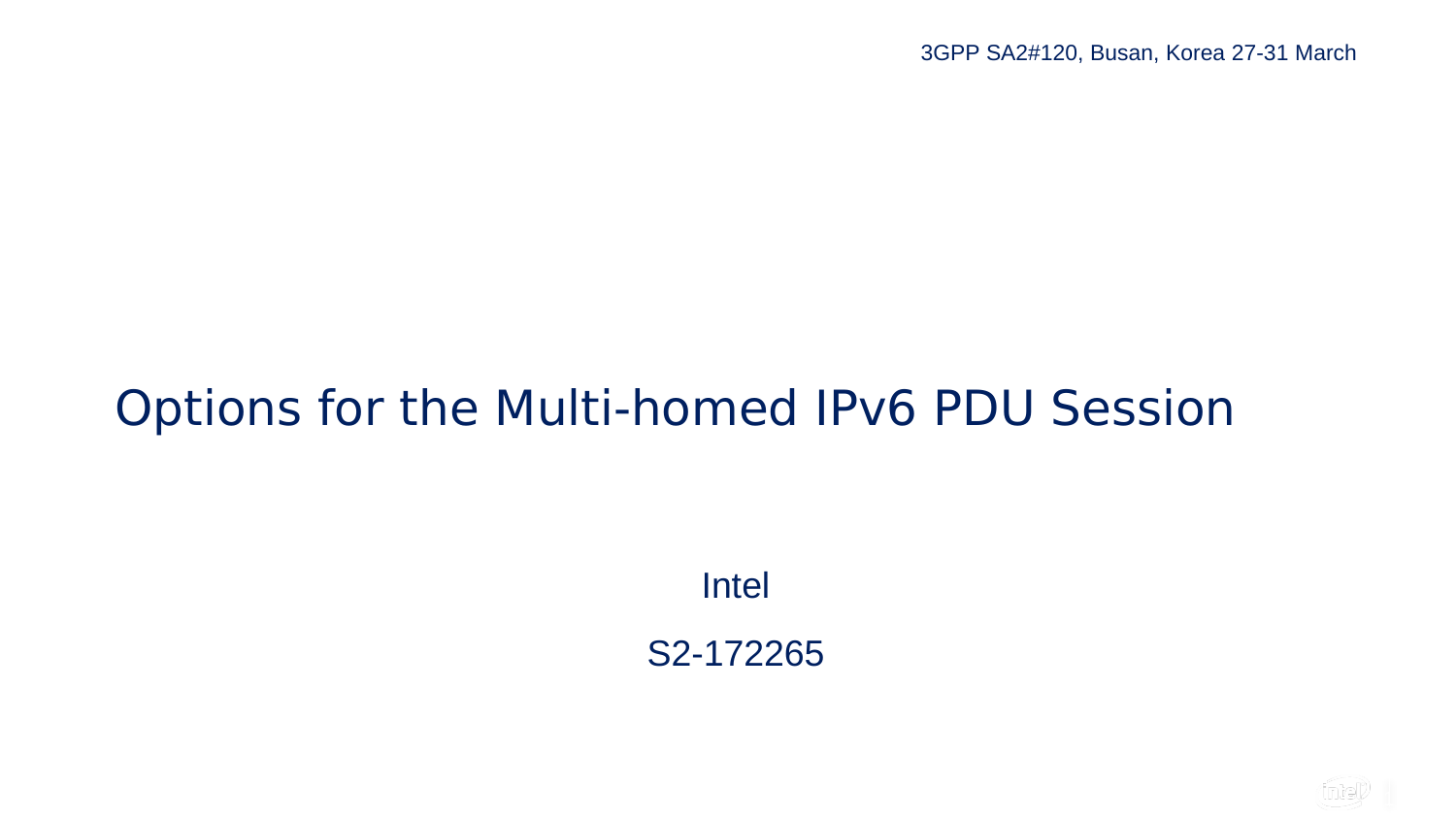

3GPP SA2#120, Busan, Korea 27-31 March
Options for the Multi-homed IPv6 PDU Session
Intel
S2-172265
1